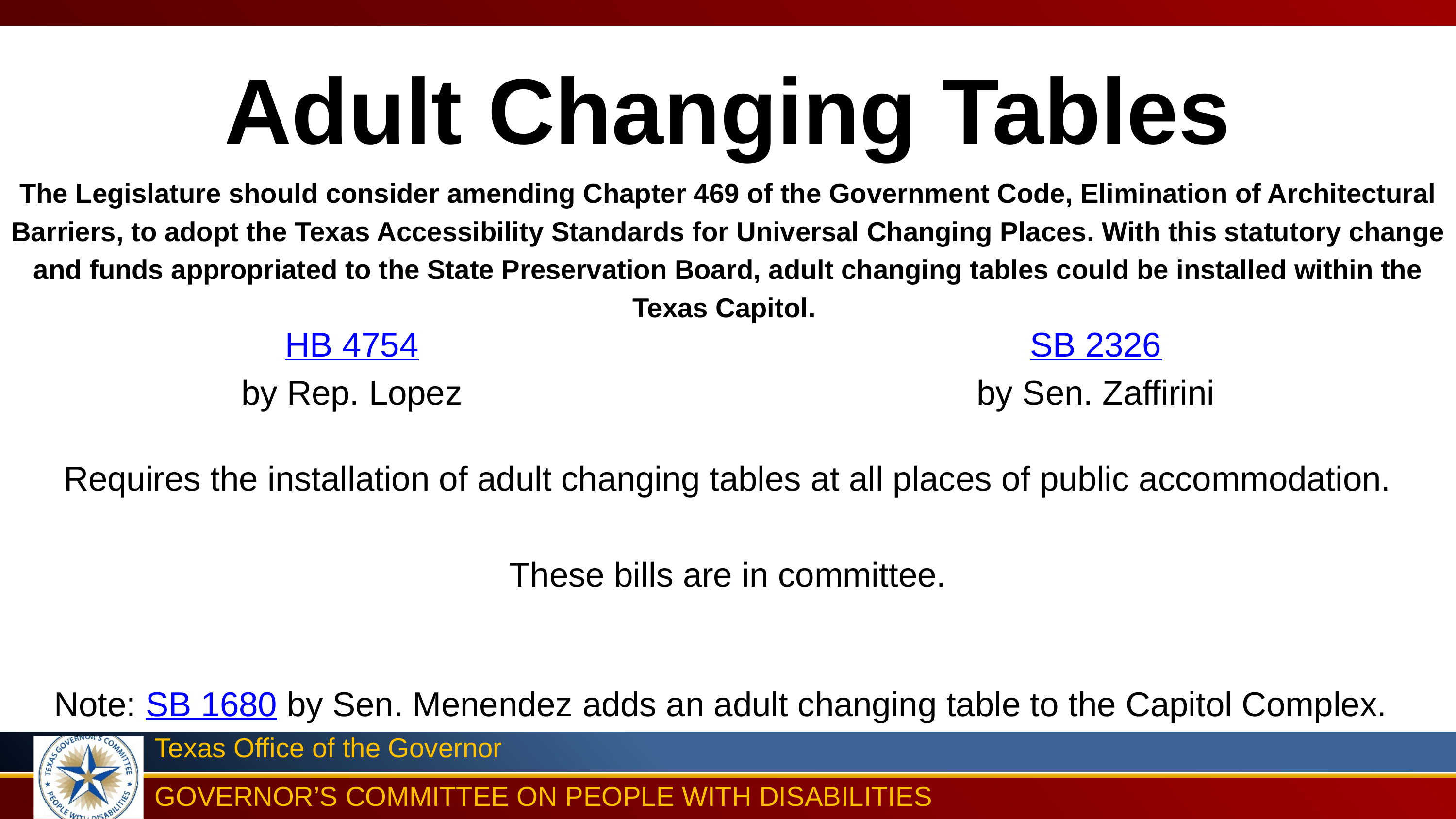

Adult Changing Tables
The Legislature should consider amending Chapter 469 of the Government Code, Elimination of Architectural Barriers, to adopt the Texas Accessibility Standards for Universal Changing Places. With this statutory change and funds appropriated to the State Preservation Board, adult changing tables could be installed within the Texas Capitol.
HB 4754
by Rep. Lopez
SB 2326
by Sen. Zaffirini
Requires the installation of adult changing tables at all places of public accommodation.

These bills are in committee.
Note: SB 1680 by Sen. Menendez adds an adult changing table to the Capitol Complex.

Texas Office of the Governor

GOVERNOR’S COMMITTEE ON PEOPLE WITH DISABILITIES